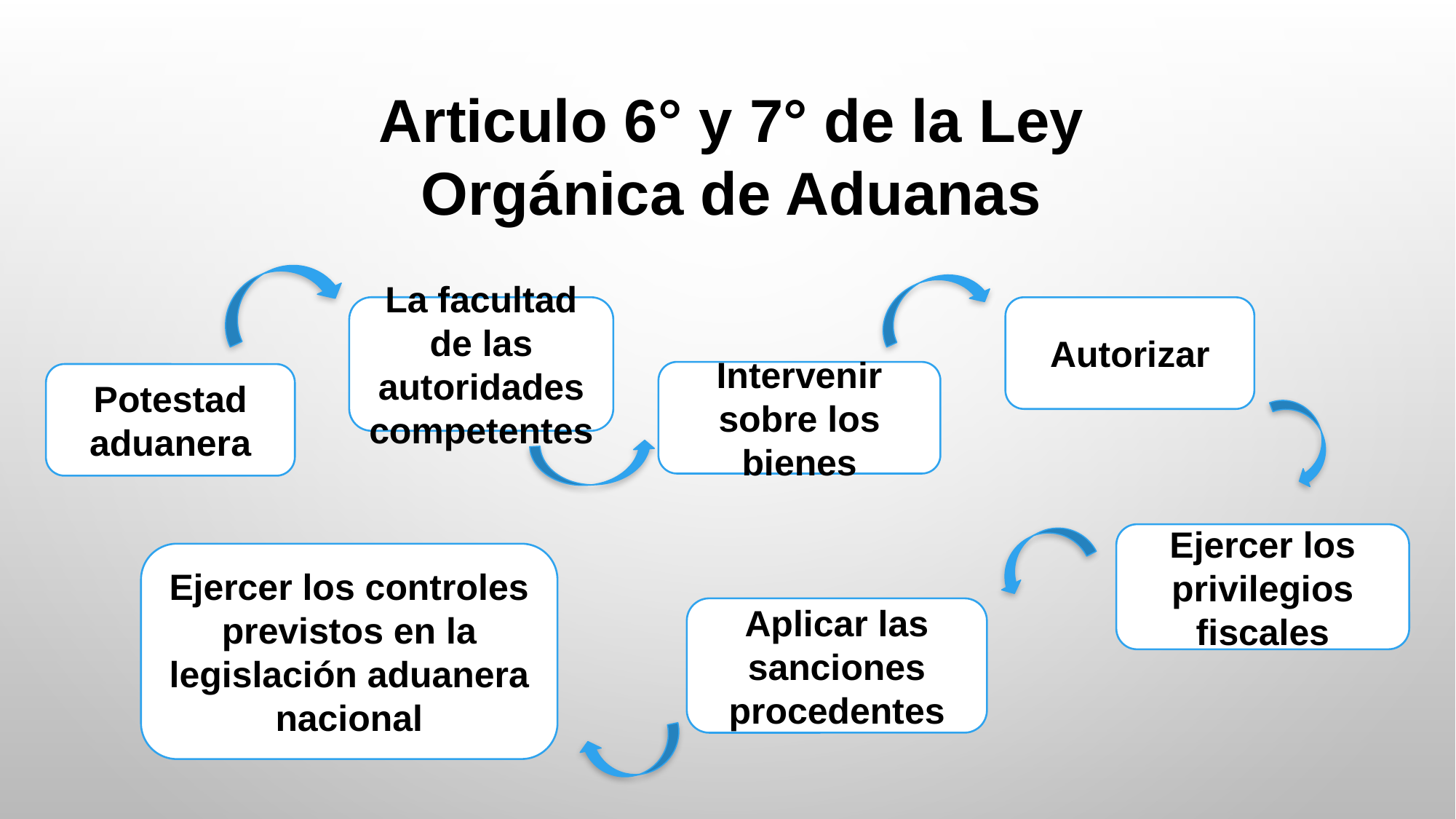

Articulo 6° y 7° de la Ley Orgánica de Aduanas

La facultad de las autoridades competentes
Autorizar
Intervenir sobre los bienes
Potestad aduanera

Ejercer los privilegios fiscales
Ejercer los controles previstos en la legislación aduanera nacional
Aplicar las sanciones procedentes